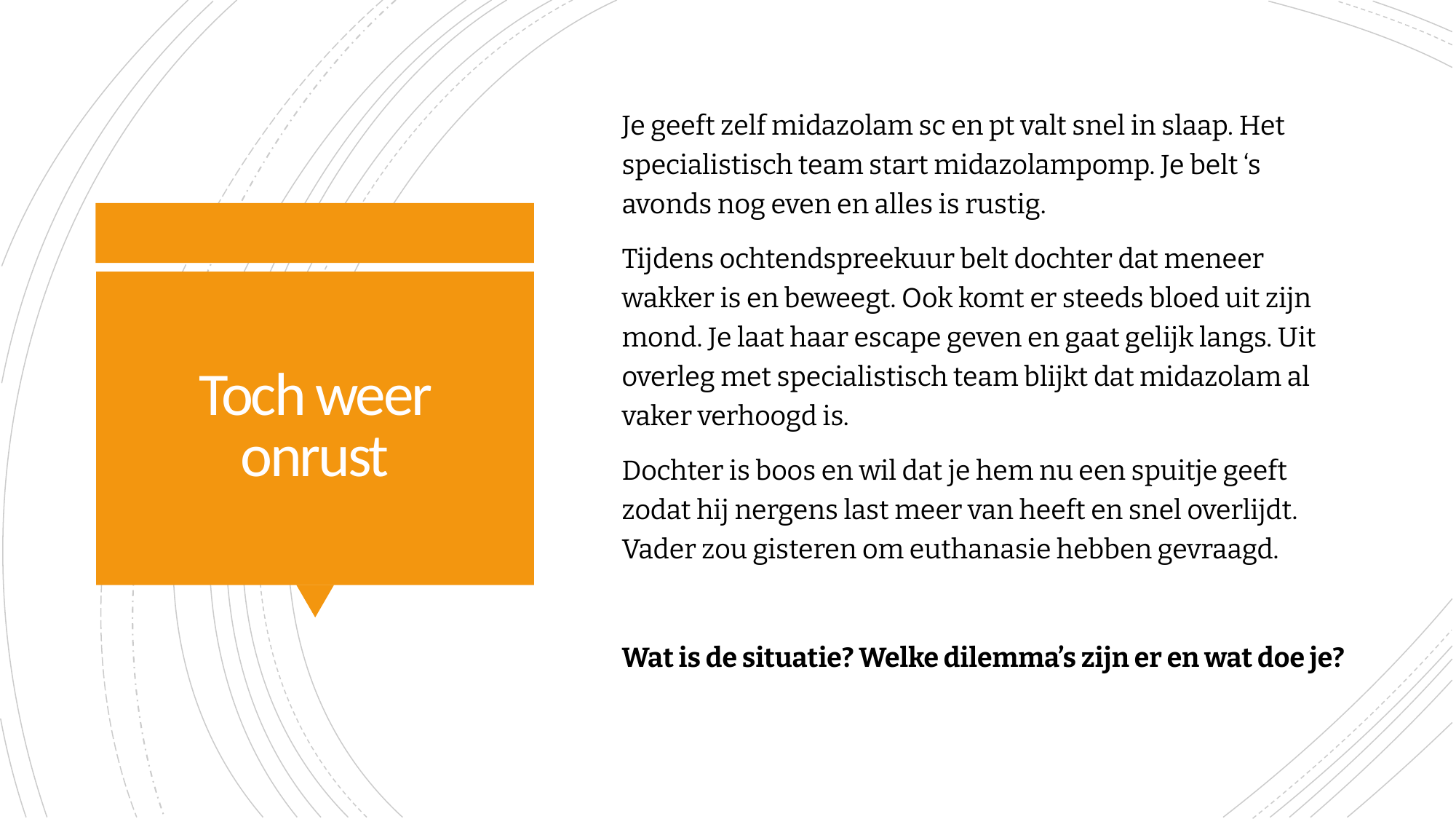

Je geeft zelf midazolam sc en pt valt snel in slaap. Het specialistisch team start midazolampomp. Je belt ‘s avonds nog even en alles is rustig.
Tijdens ochtendspreekuur belt dochter dat meneer wakker is en beweegt. Ook komt er steeds bloed uit zijn mond. Je laat haar escape geven en gaat gelijk langs. Uit overleg met specialistisch team blijkt dat midazolam al vaker verhoogd is.
Dochter is boos en wil dat je hem nu een spuitje geeft zodat hij nergens last meer van heeft en snel overlijdt. Vader zou gisteren om euthanasie hebben gevraagd.

Wat is de situatie? Welke dilemma’s zijn er en wat doe je?

# Toch weer onrust